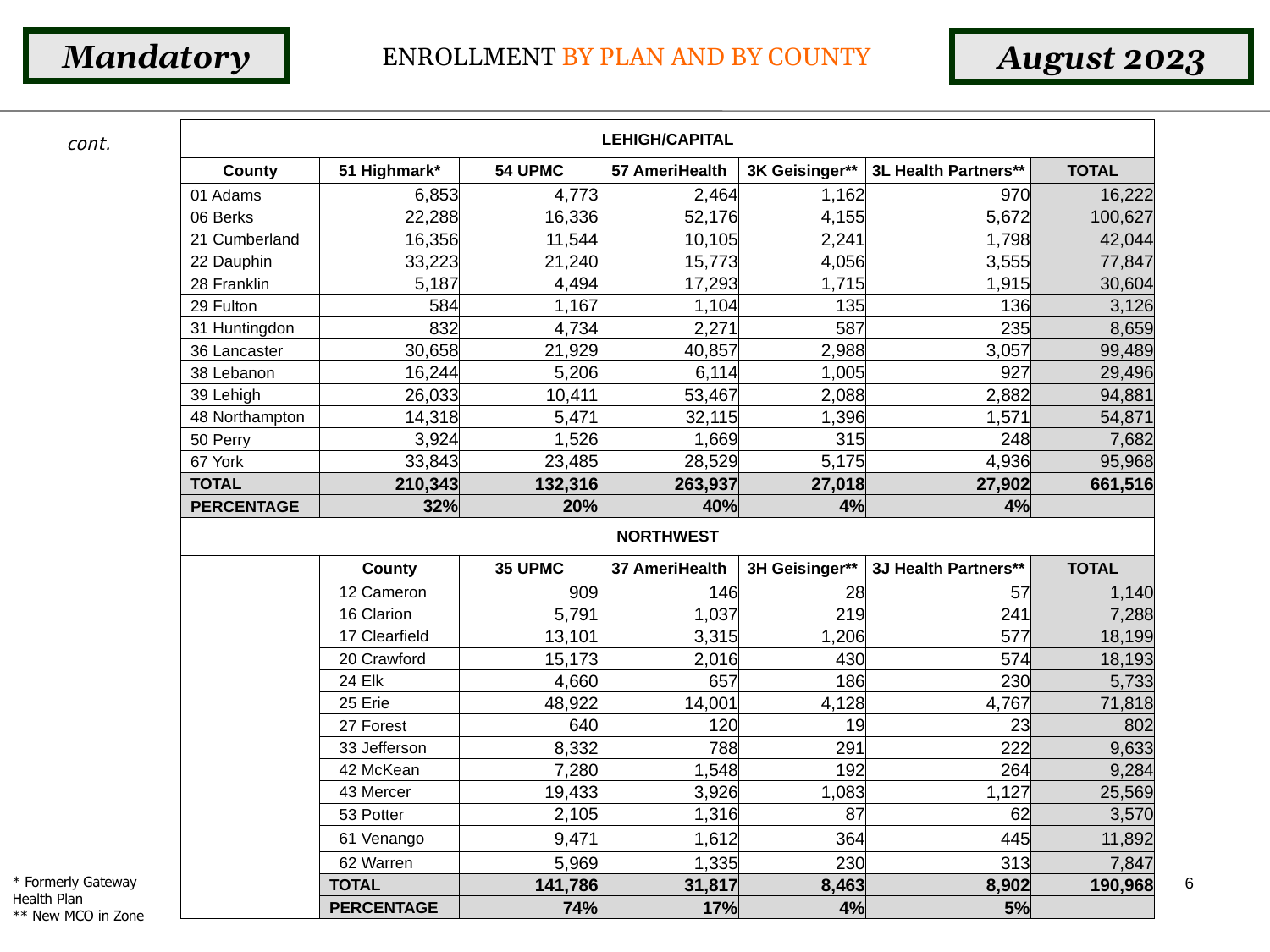

Mandatory
August 2023
ENROLLMENT BY PLAN AND BY COUNTY

| LEHIGH/CAPITAL |  |  |  |  |  |  |
| --- | --- | --- | --- | --- | --- | --- |
| County | 51 Highmark\* | 54 UPMC | 57 AmeriHealth | 3K Geisinger\*\* | 3L Health Partners\*\* | TOTAL |
| 01 Adams | 6,853 | 4,773 | 2,464 | 1,162 | 970 | 16,222 |
| 06 Berks | 22,288 | 16,336 | 52,176 | 4,155 | 5,672 | 100,627 |
| 21 Cumberland | 16,356 | 11,544 | 10,105 | 2,241 | 1,798 | 42,044 |
| 22 Dauphin | 33,223 | 21,240 | 15,773 | 4,056 | 3,555 | 77,847 |
| 28 Franklin | 5,187 | 4,494 | 17,293 | 1,715 | 1,915 | 30,604 |
| 29 Fulton | 584 | 1,167 | 1,104 | 135 | 136 | 3,126 |
| 31 Huntingdon | 832 | 4,734 | 2,271 | 587 | 235 | 8,659 |
| 36 Lancaster | 30,658 | 21,929 | 40,857 | 2,988 | 3,057 | 99,489 |
| 38 Lebanon | 16,244 | 5,206 | 6,114 | 1,005 | 927 | 29,496 |
| 39 Lehigh | 26,033 | 10,411 | 53,467 | 2,088 | 2,882 | 94,881 |
| 48 Northampton | 14,318 | 5,471 | 32,115 | 1,396 | 1,571 | 54,871 |
| 50 Perry | 3,924 | 1,526 | 1,669 | 315 | 248 | 7,682 |
| 67 York | 33,843 | 23,485 | 28,529 | 5,175 | 4,936 | 95,968 |
| TOTAL | 210,343 | 132,316 | 263,937 | 27,018 | 27,902 | 661,516 |
| PERCENTAGE | 32% | 20% | 40% | 4% | 4% |  |
| NORTHWEST |  |  |  |  |  |  |
|  | County | 35 UPMC | 37 AmeriHealth | 3H Geisinger\*\* | 3J Health Partners\*\* | TOTAL |
|  | 12 Cameron | 909 | 146 | 28 | 57 | 1,140 |
|  | 16 Clarion | 5,791 | 1,037 | 219 | 241 | 7,288 |
|  | 17 Clearfield | 13,101 | 3,315 | 1,206 | 577 | 18,199 |
|  | 20 Crawford | 15,173 | 2,016 | 430 | 574 | 18,193 |
|  | 24 Elk | 4,660 | 657 | 186 | 230 | 5,733 |
|  | 25 Erie | 48,922 | 14,001 | 4,128 | 4,767 | 71,818 |
|  | 27 Forest | 640 | 120 | 19 | 23 | 802 |
|  | 33 Jefferson | 8,332 | 788 | 291 | 222 | 9,633 |
|  | 42 McKean | 7,280 | 1,548 | 192 | 264 | 9,284 |
|  | 43 Mercer | 19,433 | 3,926 | 1,083 | 1,127 | 25,569 |
|  | 53 Potter | 2,105 | 1,316 | 87 | 62 | 3,570 |
|  | 61 Venango | 9,471 | 1,612 | 364 | 445 | 11,892 |
|  | 62 Warren | 5,969 | 1,335 | 230 | 313 | 7,847 |
|  | TOTAL | 141,786 | 31,817 | 8,463 | 8,902 | 190,968 |
|  | PERCENTAGE | 74% | 17% | 4% | 5% |  |
cont.
* Formerly Gateway Health Plan
** New MCO in Zone
6
Source: PA Department of Human Services Enterprise Data Warehouse – Updated 9/08/23